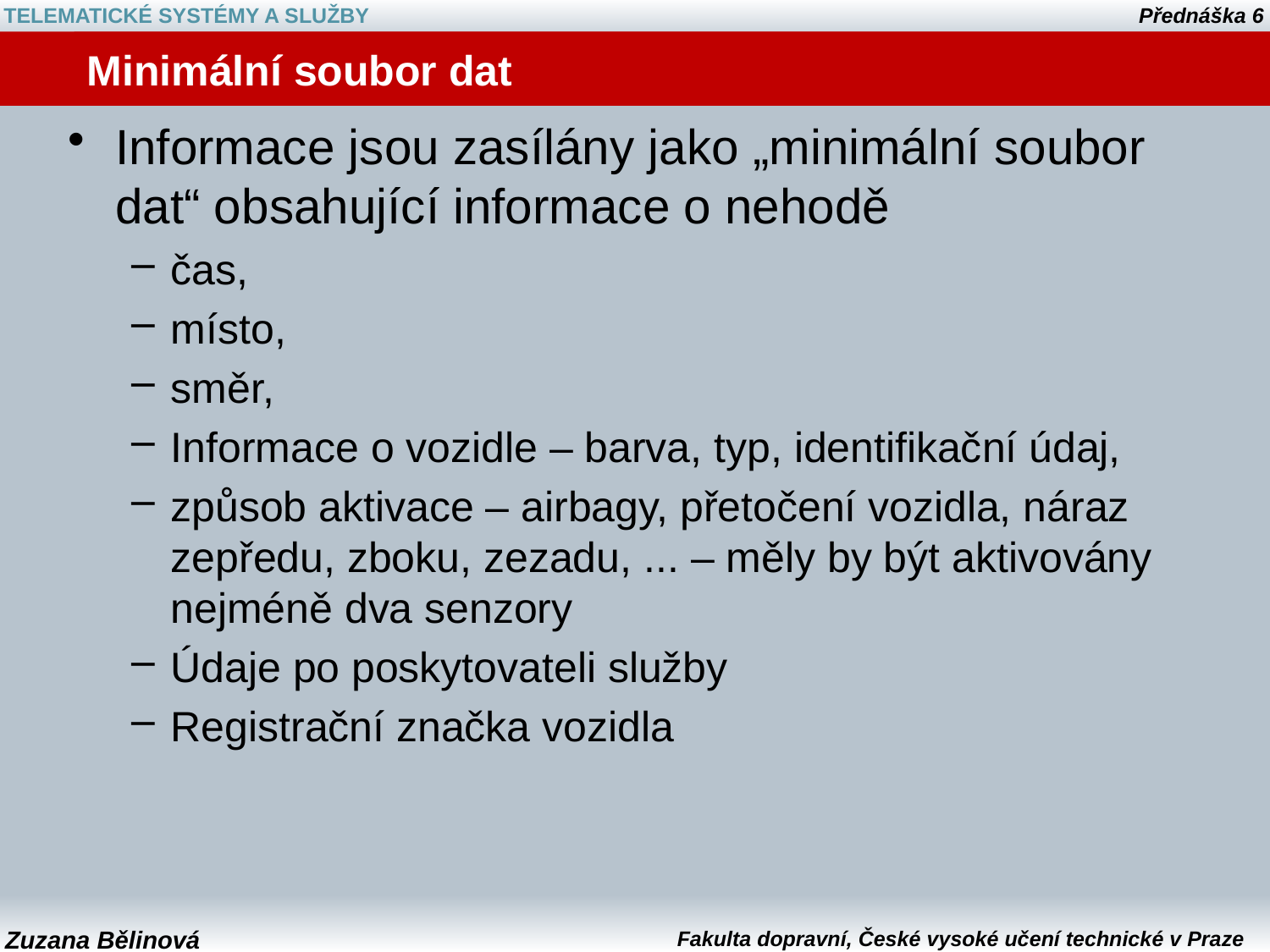

# Minimální soubor dat
Informace jsou zasílány jako „minimální soubor dat“ obsahující informace o nehodě
čas,
místo,
směr,
Informace o vozidle – barva, typ, identifikační údaj,
způsob aktivace – airbagy, přetočení vozidla, náraz zepředu, zboku, zezadu, ... – měly by být aktivovány nejméně dva senzory
Údaje po poskytovateli služby
Registrační značka vozidla